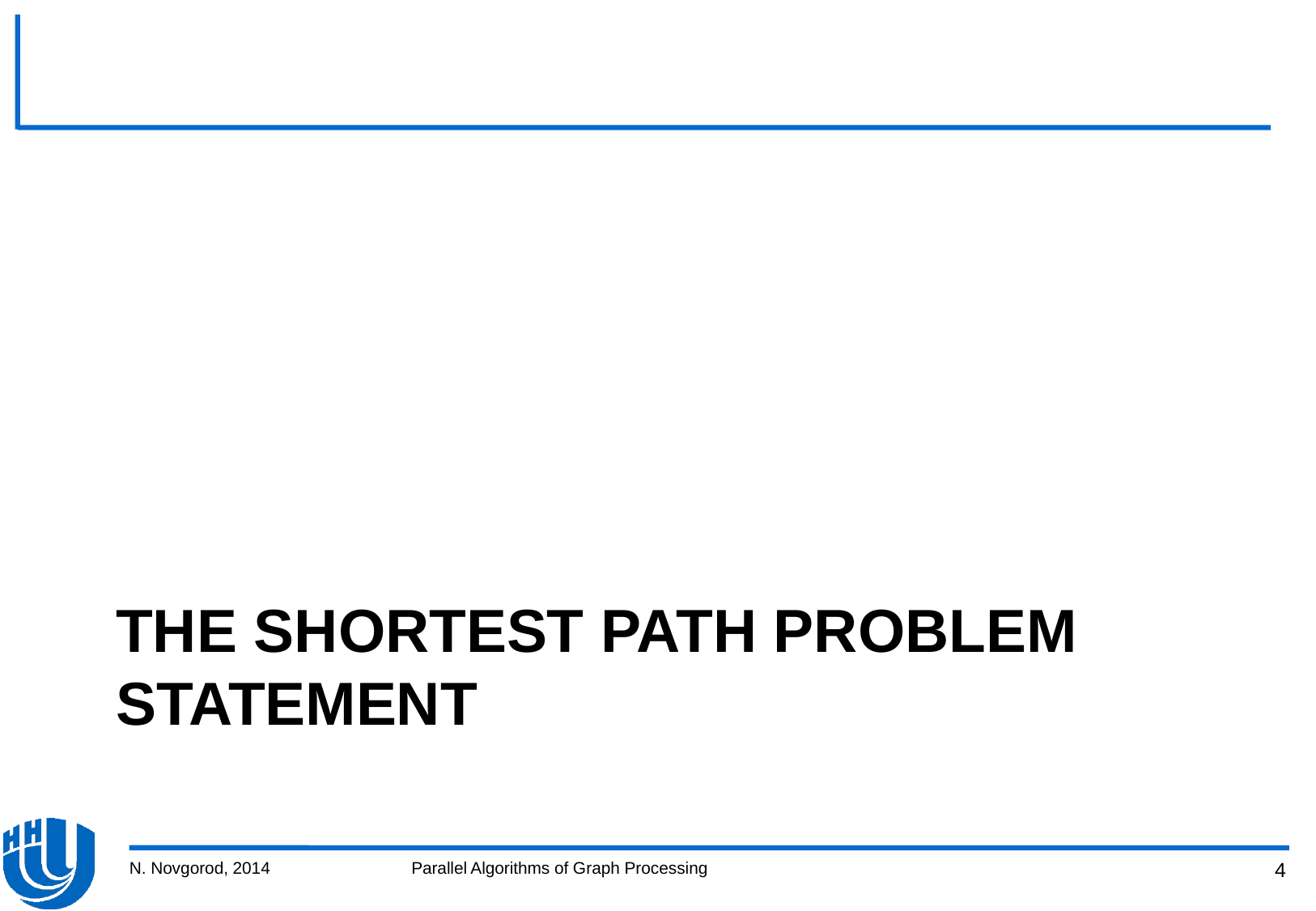

# The Shortest Path Problem Statement
N. Novgorod, 2014
Parallel Algorithms of Graph Processing
4